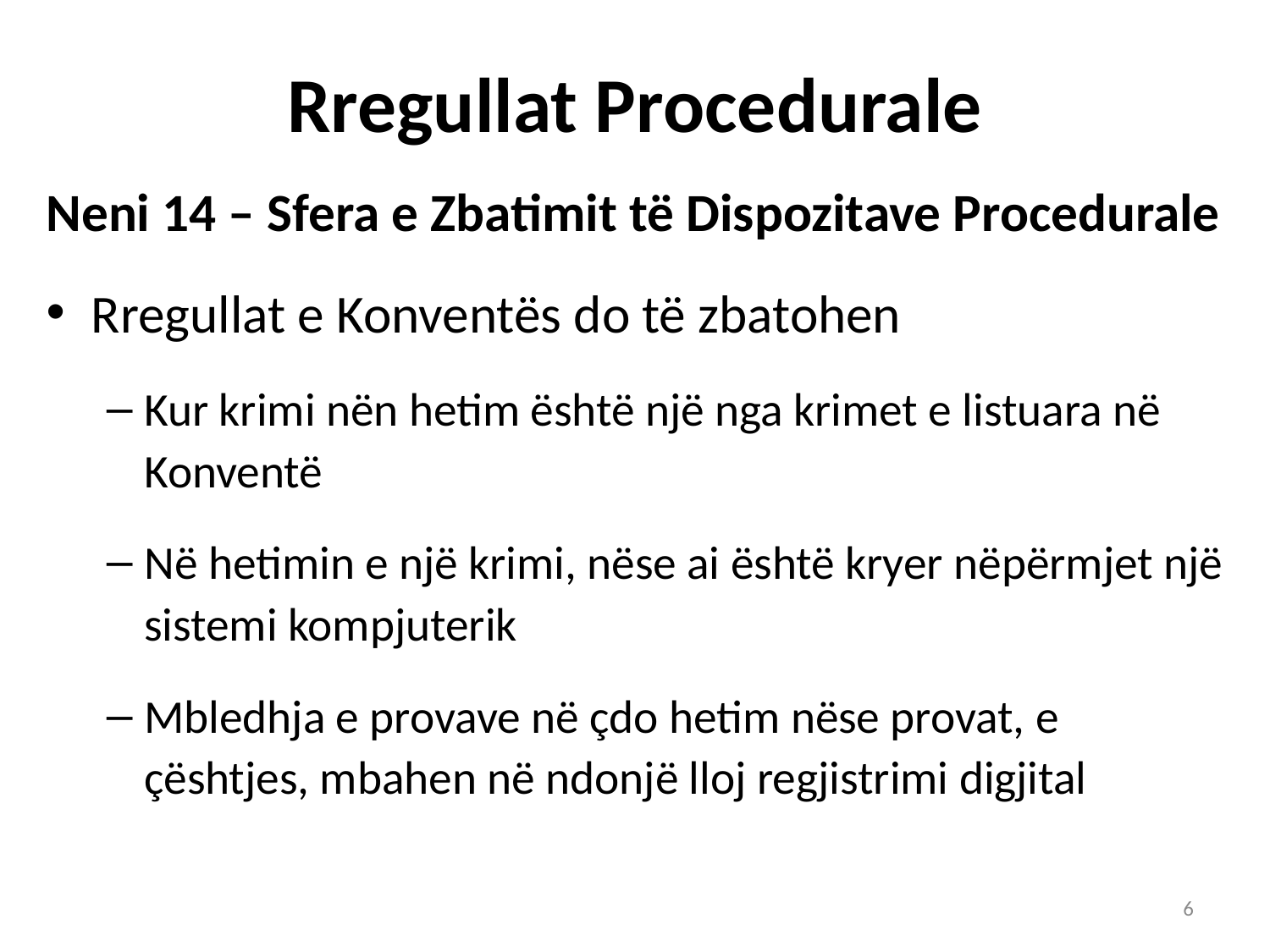

# Rregullat Procedurale
Neni 14 – Sfera e Zbatimit të Dispozitave Procedurale
Rregullat e Konventës do të zbatohen
Kur krimi nën hetim është një nga krimet e listuara në Konventë
Në hetimin e një krimi, nëse ai është kryer nëpërmjet një sistemi kompjuterik
Mbledhja e provave në çdo hetim nëse provat, e çështjes, mbahen në ndonjë lloj regjistrimi digjital
6